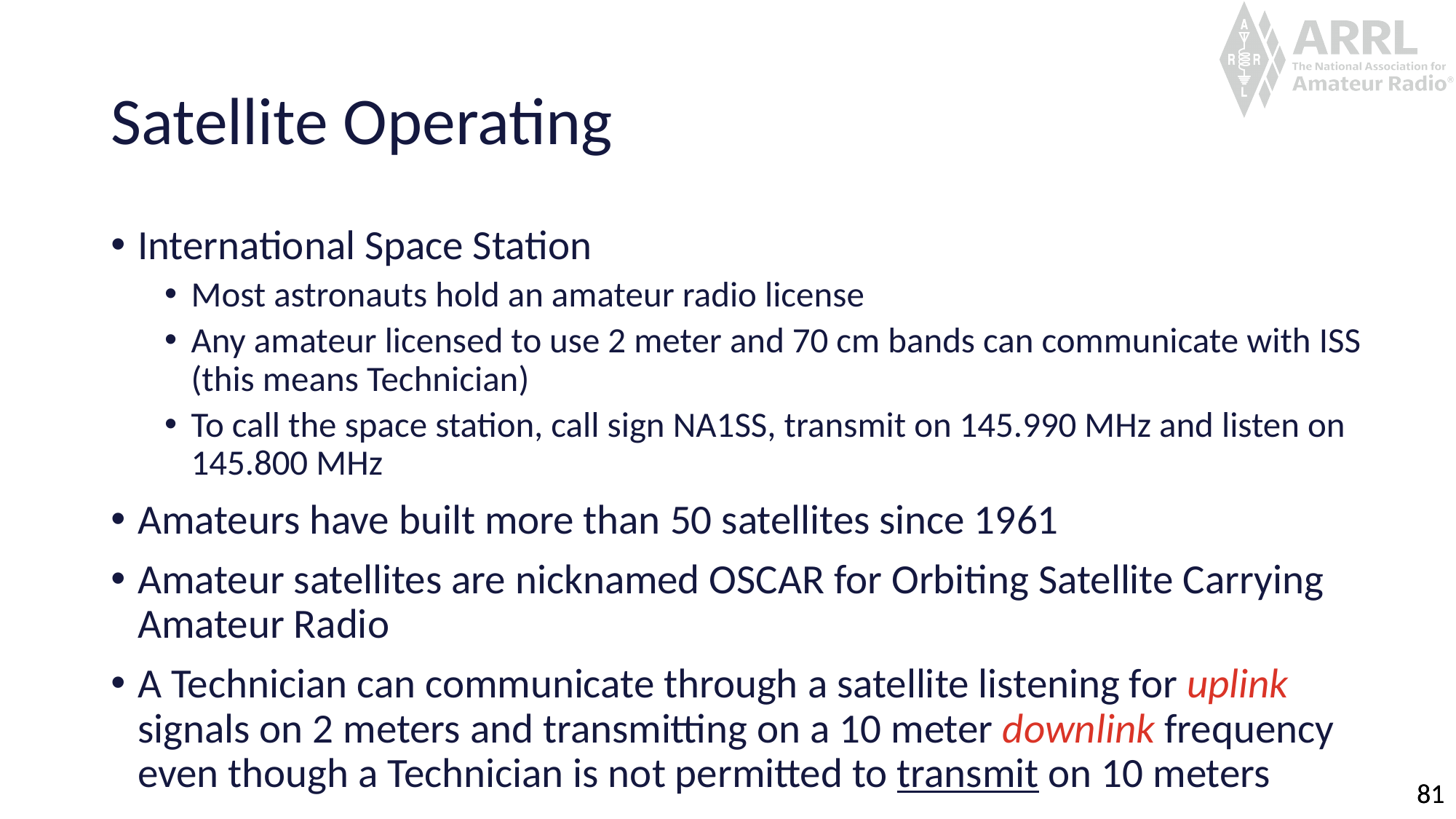

# Satellite Operating
International Space Station
Most astronauts hold an amateur radio license
Any amateur licensed to use 2 meter and 70 cm bands can communicate with ISS (this means Technician)
To call the space station, call sign NA1SS, transmit on 145.990 MHz and listen on 145.800 MHz
Amateurs have built more than 50 satellites since 1961
Amateur satellites are nicknamed OSCAR for Orbiting Satellite Carrying Amateur Radio
A Technician can communicate through a satellite listening for uplink signals on 2 meters and transmitting on a 10 meter downlink frequency even though a Technician is not permitted to transmit on 10 meters